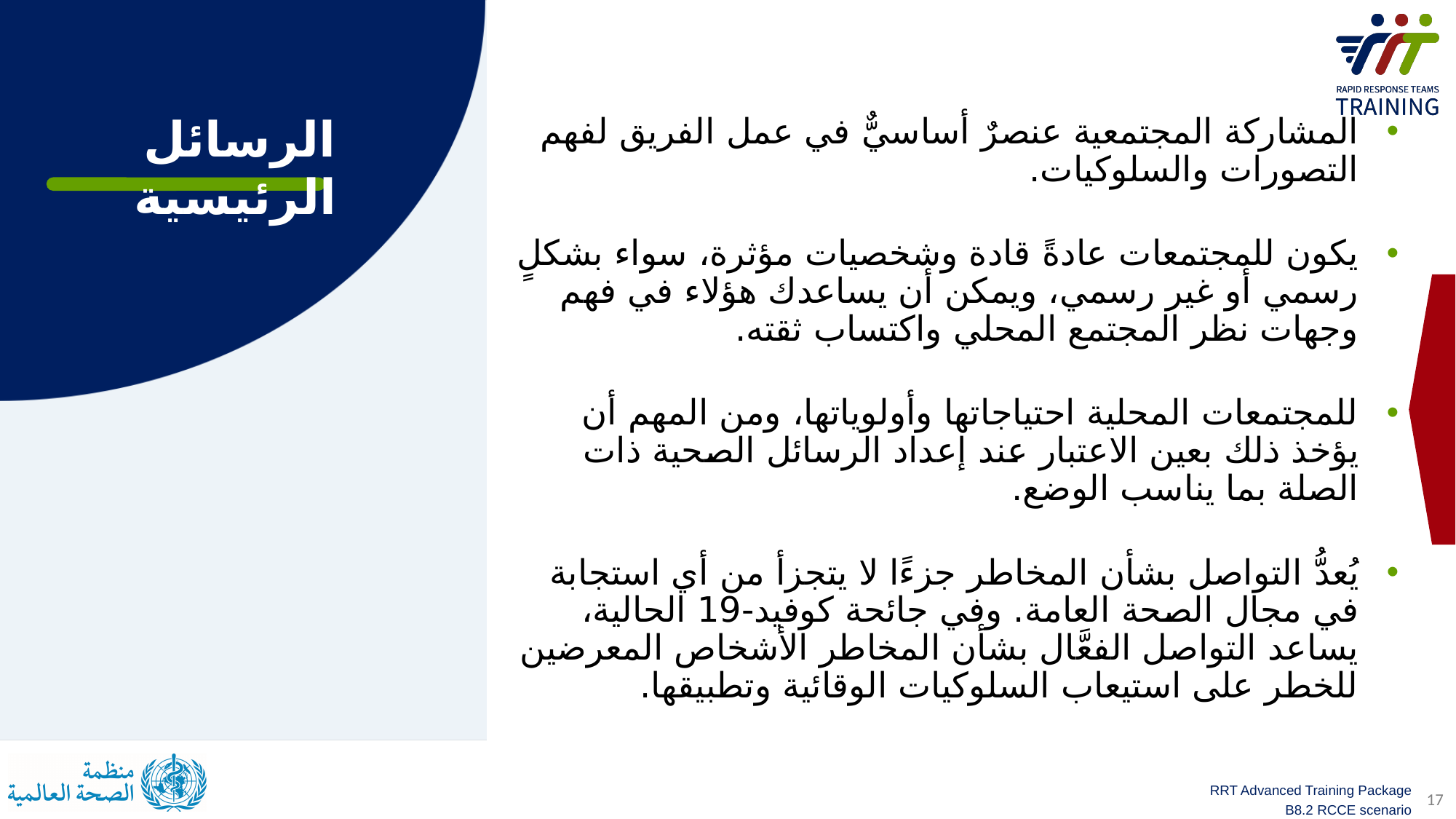

المشاركة المجتمعية عنصرٌ أساسيٌّ في عمل الفريق لفهم التصورات والسلوكيات.

يكون للمجتمعات عادةً قادة وشخصيات مؤثرة، سواء بشكلٍ رسمي أو غير رسمي، ويمكن أن يساعدك هؤلاء في فهم وجهات نظر المجتمع المحلي واكتساب ثقته.

للمجتمعات المحلية احتياجاتها وأولوياتها، ومن المهم أن يؤخذ ذلك بعين الاعتبار عند إعداد الرسائل الصحية ذات الصلة بما يناسب الوضع.

يُعدُّ التواصل بشأن المخاطر جزءًا لا يتجزأ من أي استجابة في مجال الصحة العامة. وفي جائحة كوفيد-19 الحالية، يساعد التواصل الفعَّال بشأن المخاطر الأشخاص المعرضين للخطر على استيعاب السلوكيات الوقائية وتطبيقها.
الرسائل الرئيسية